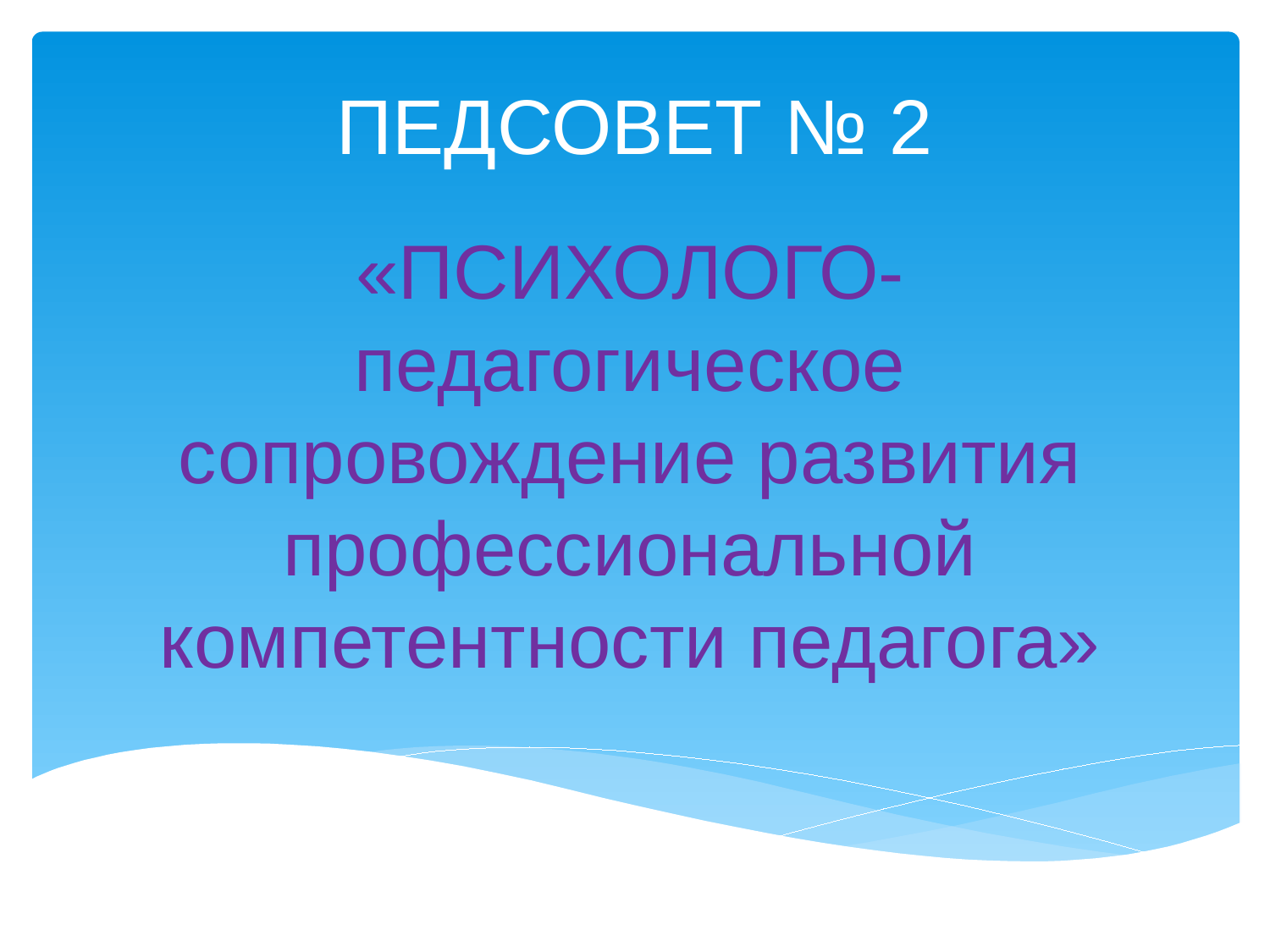

# ПЕДСОВЕТ № 2
«ПСИХОЛОГО-педагогическое сопровождение развития профессиональной компетентности педагога»